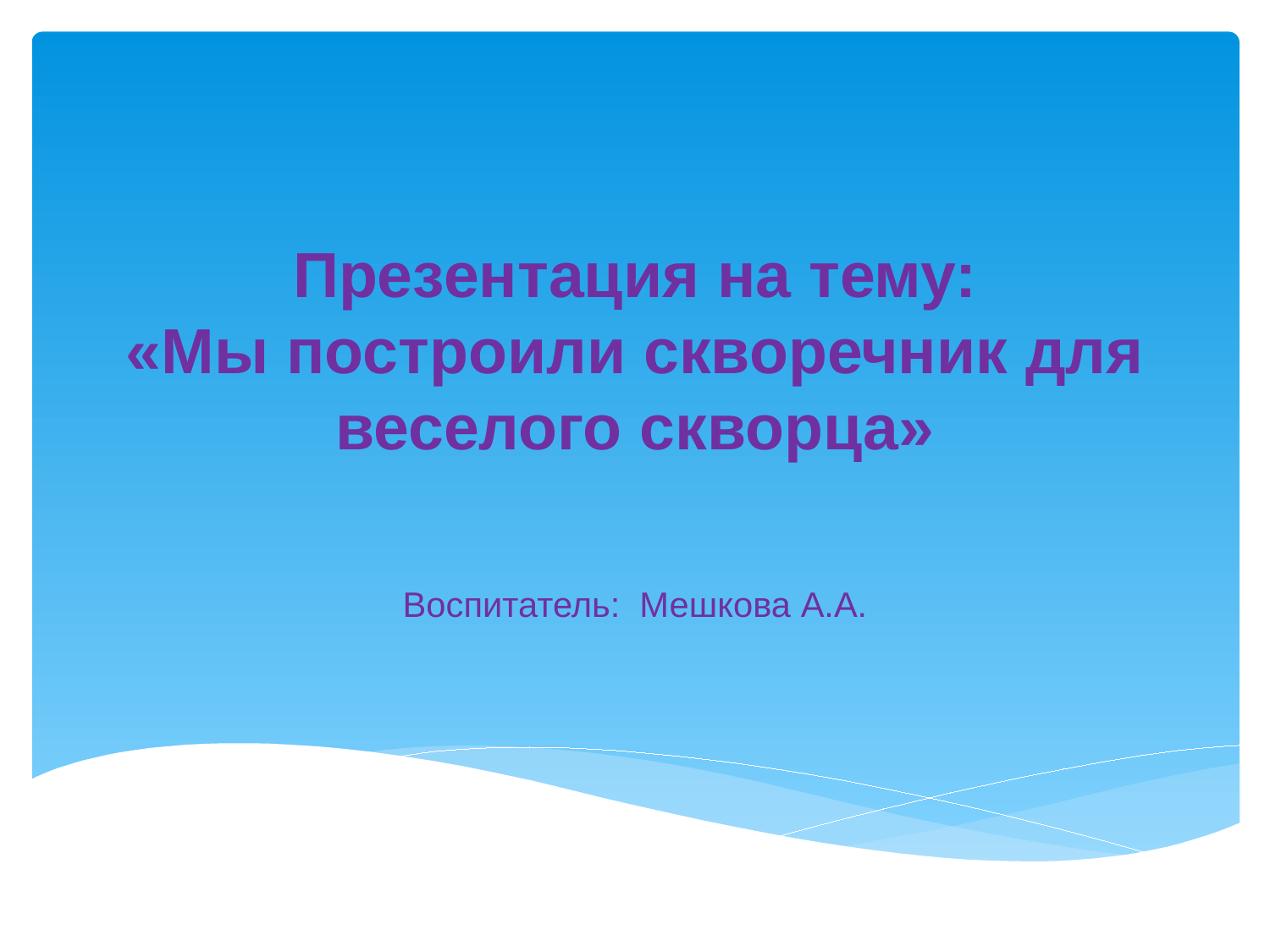

# Презентация на тему: «Мы построили скворечник для веселого скворца»
Воспитатель:  Мешкова А.А.